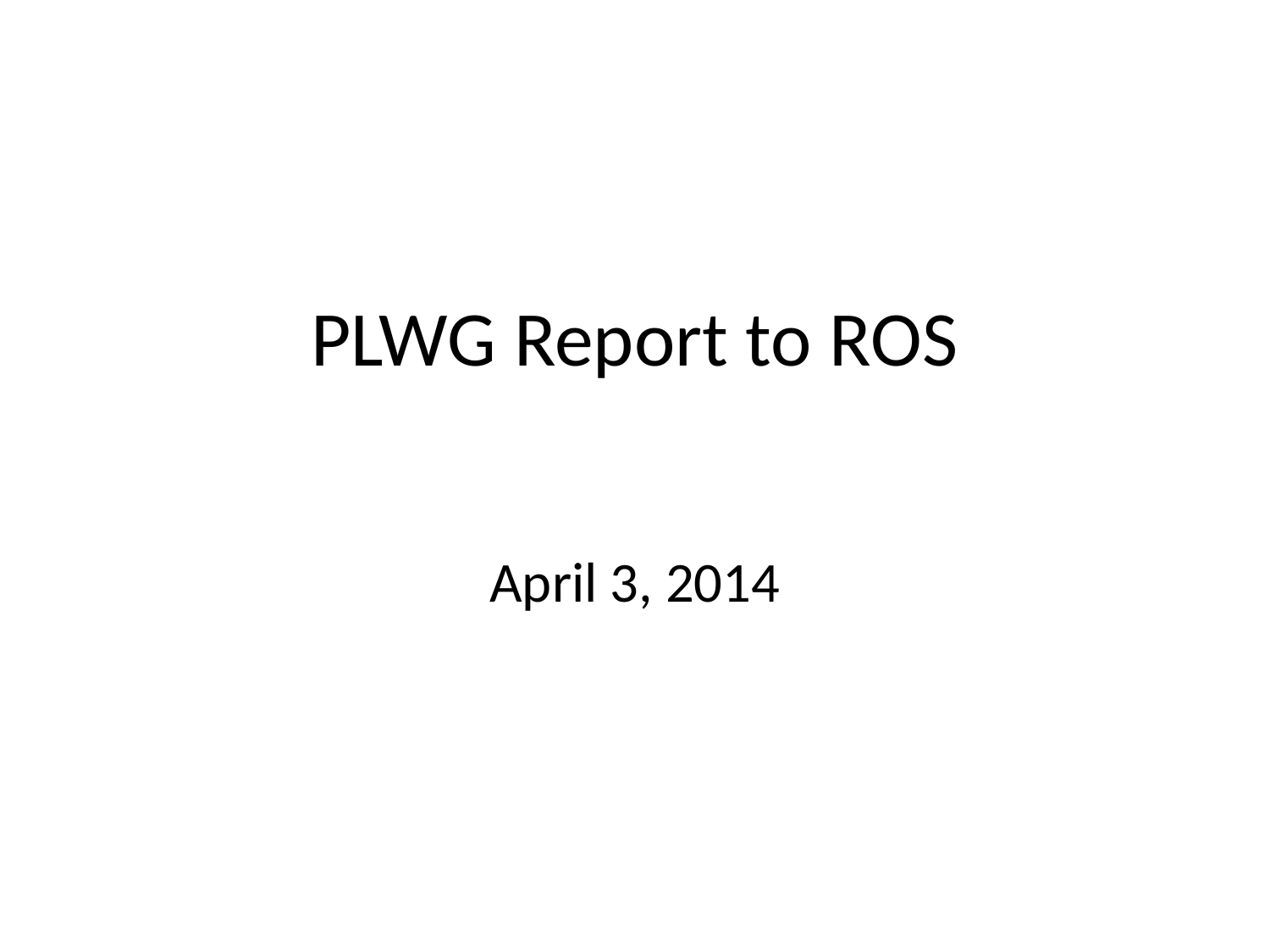

# PLWG Report to ROS
April 3, 2014